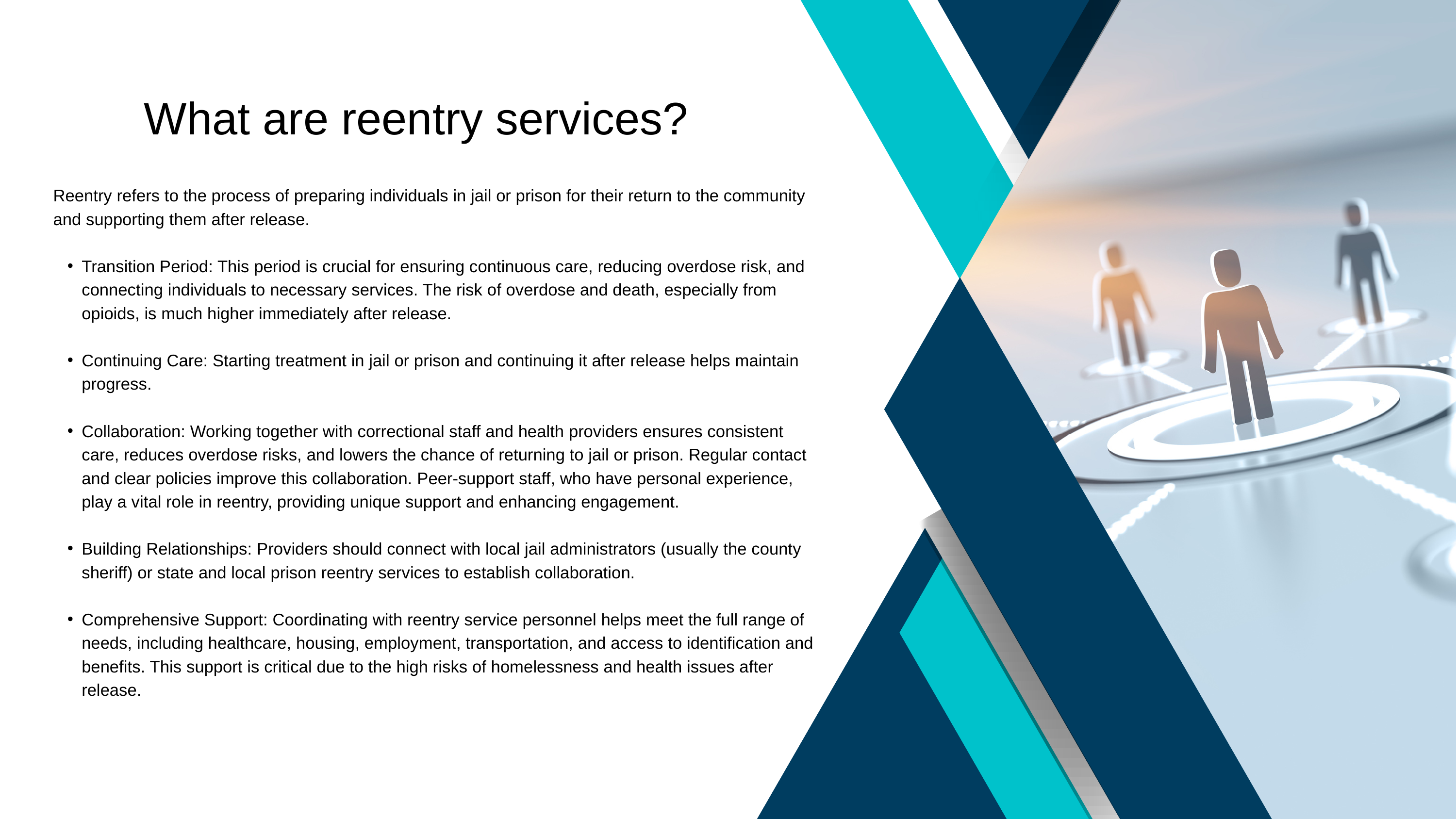

What are reentry services?
Reentry refers to the process of preparing individuals in jail or prison for their return to the community and supporting them after release.

Transition Period: This period is crucial for ensuring continuous care, reducing overdose risk, and connecting individuals to necessary services. The risk of overdose and death, especially from opioids, is much higher immediately after release.

Continuing Care: Starting treatment in jail or prison and continuing it after release helps maintain progress.

Collaboration: Working together with correctional staff and health providers ensures consistent care, reduces overdose risks, and lowers the chance of returning to jail or prison. Regular contact and clear policies improve this collaboration. Peer-support staff, who have personal experience, play a vital role in reentry, providing unique support and enhancing engagement.

Building Relationships: Providers should connect with local jail administrators (usually the county sheriff) or state and local prison reentry services to establish collaboration.

Comprehensive Support: Coordinating with reentry service personnel helps meet the full range of needs, including healthcare, housing, employment, transportation, and access to identification and benefits. This support is critical due to the high risks of homelessness and health issues after release.